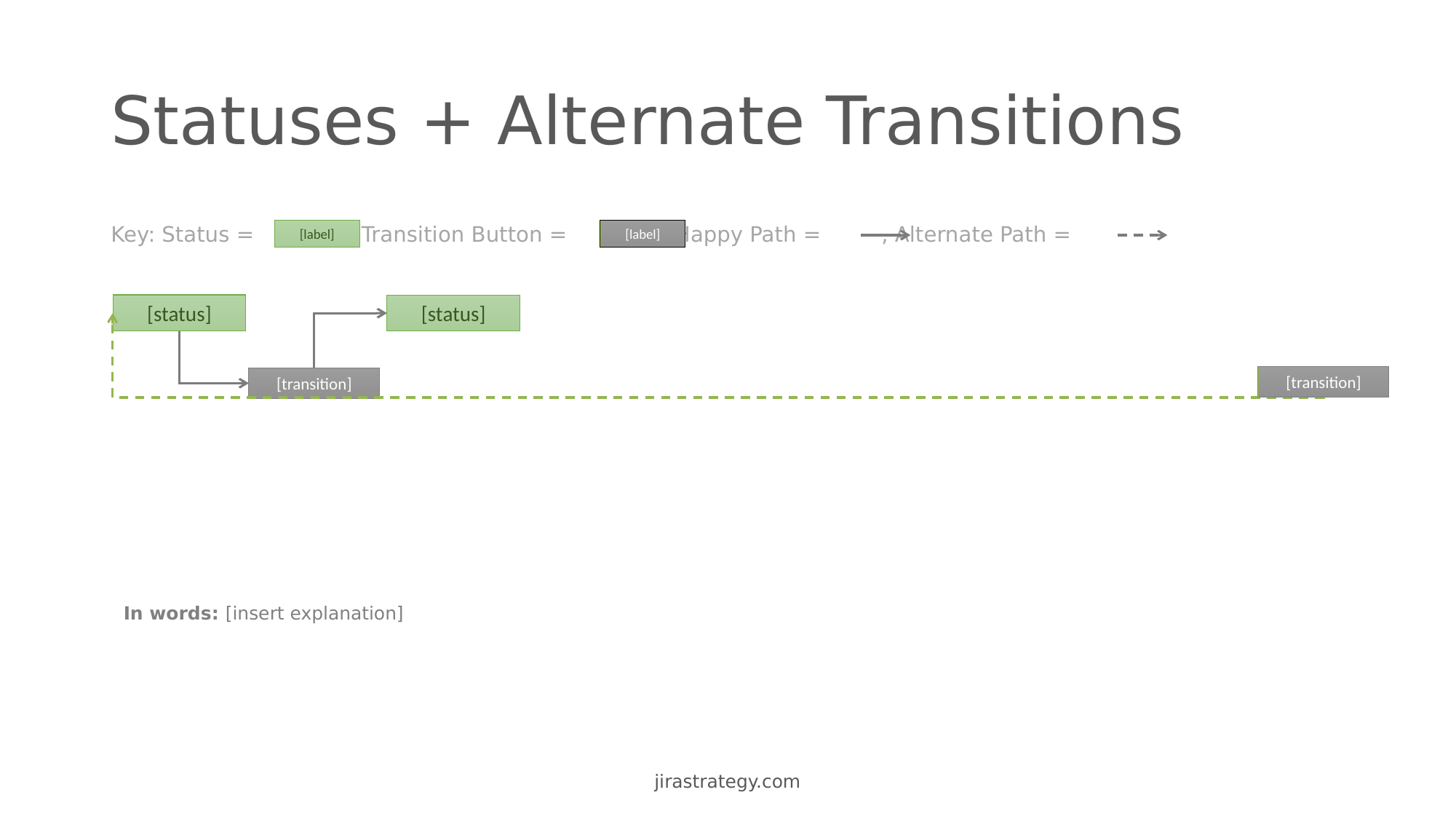

# Statuses + Alternate Transitions
Key: Status =              , Transition Button =              , Happy Path =         , Alternate Path =
[label]
[label]
[status]
[status]
[transition]
[transition]
In words: [insert explanation]
jirastrategy.com